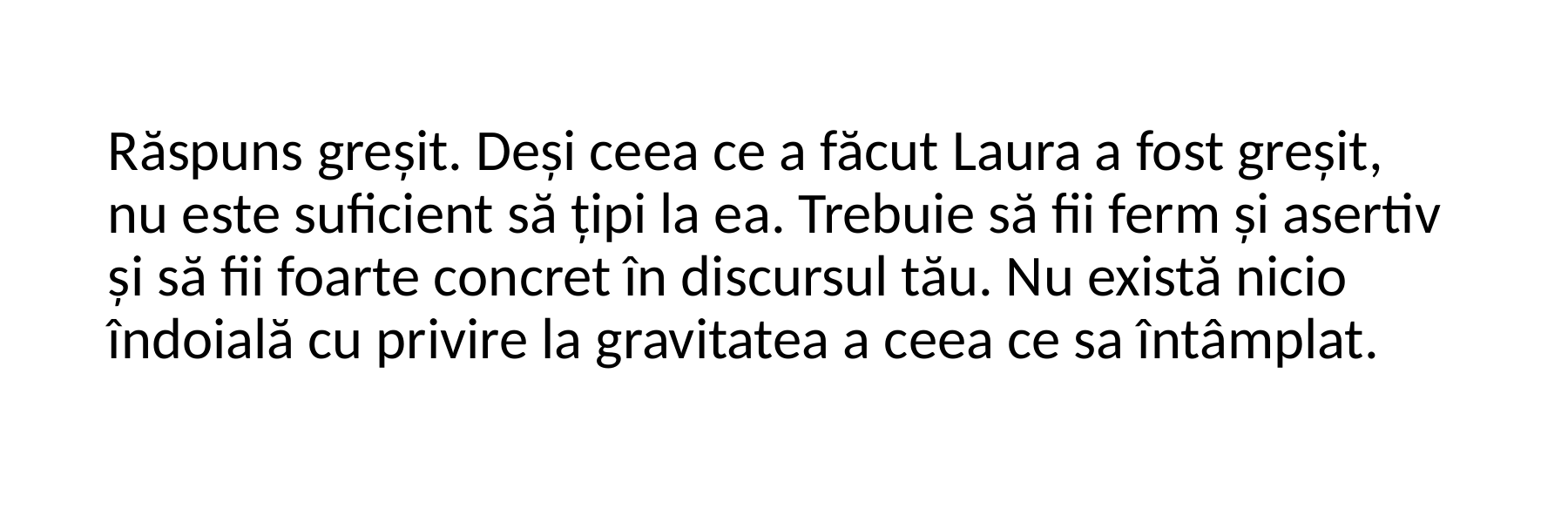

Răspuns greșit. Deși ceea ce a făcut Laura a fost greșit, nu este suficient să țipi la ea. Trebuie să fii ferm și asertiv și să fii foarte concret în discursul tău. Nu există nicio îndoială cu privire la gravitatea a ceea ce sa întâmplat.